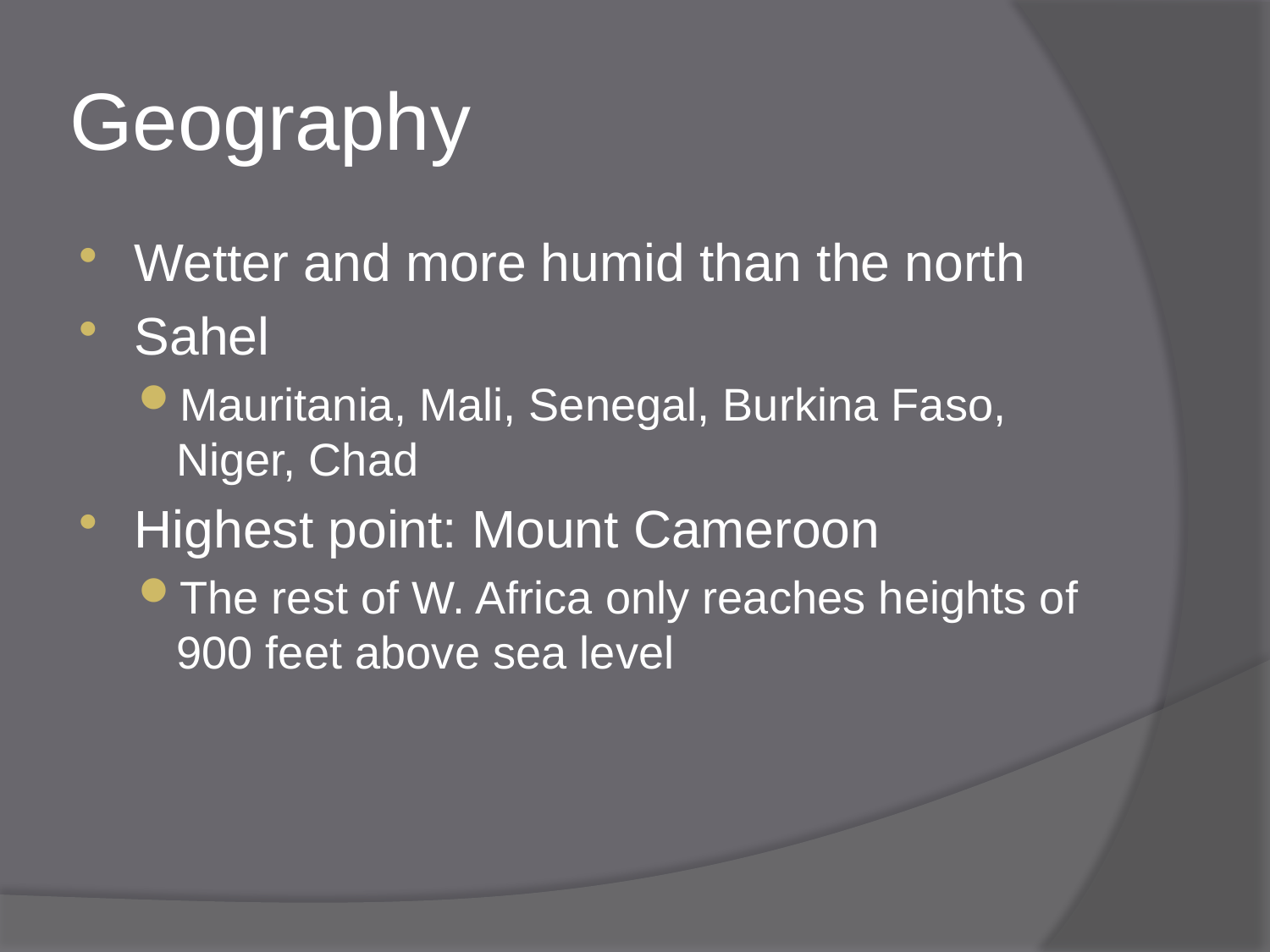

# Geography
Wetter and more humid than the north
Sahel
Mauritania, Mali, Senegal, Burkina Faso, Niger, Chad
Highest point: Mount Cameroon
The rest of W. Africa only reaches heights of 900 feet above sea level